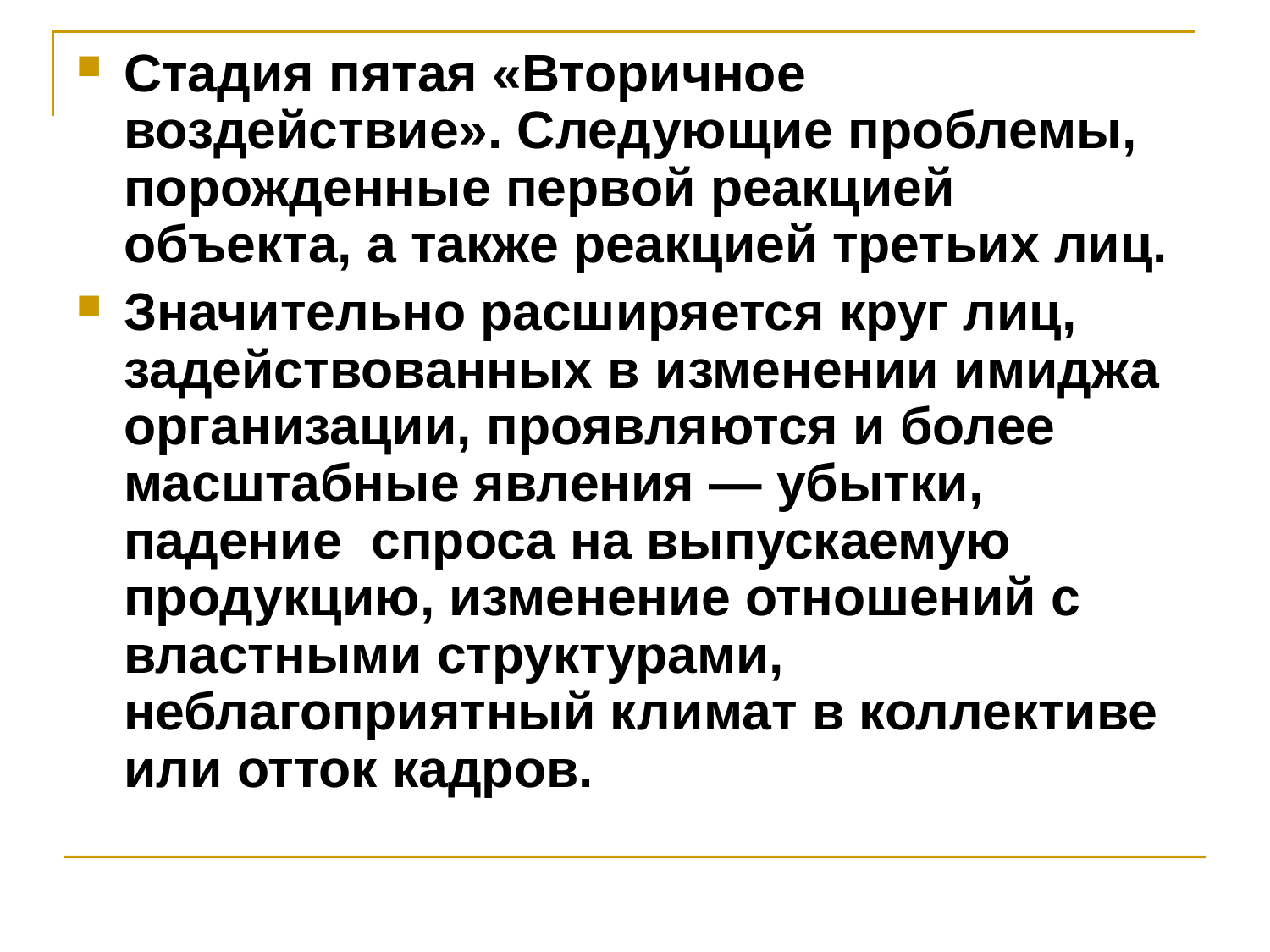

Стадия пятая «Вторичное воздействие». Следующие проблемы, порожденные первой реакцией объекта, а также реакцией третьих лиц.
Значительно расширяется круг лиц, задействованных в изменении имиджа организации, проявляются и более масштабные явления — убытки, падение  спроса на выпускаемую продукцию, изменение отношений с властными структурами, неблагоприятный климат в коллективе или отток кадров.